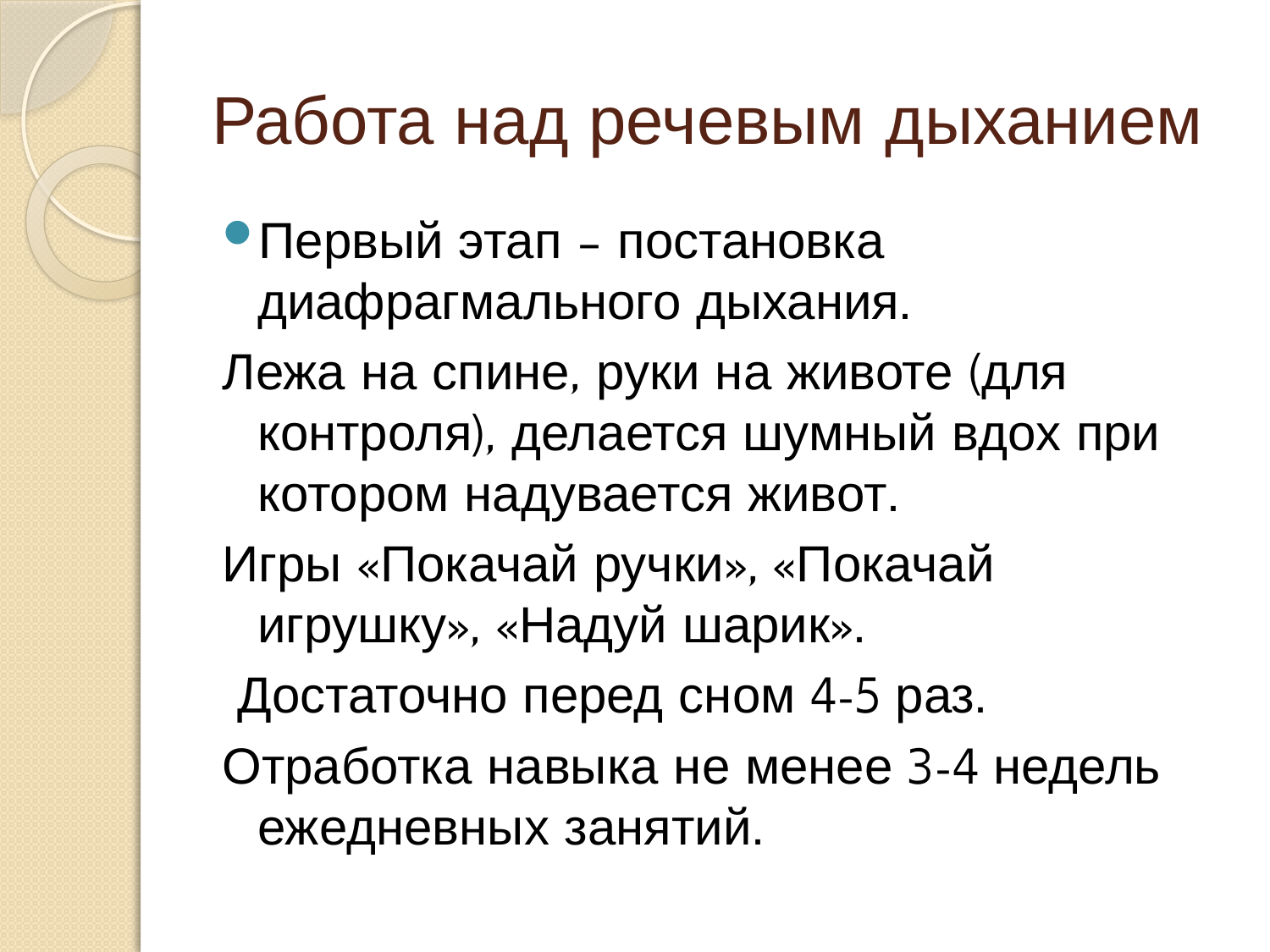

# Работа над речевым дыханием
Первый этап – постановка диафрагмального дыхания.
Лежа на спине, руки на животе (для контроля), делается шумный вдох при котором надувается живот.
Игры «Покачай ручки», «Покачай игрушку», «Надуй шарик».
 Достаточно перед сном 4-5 раз.
Отработка навыка не менее 3-4 недель ежедневных занятий.